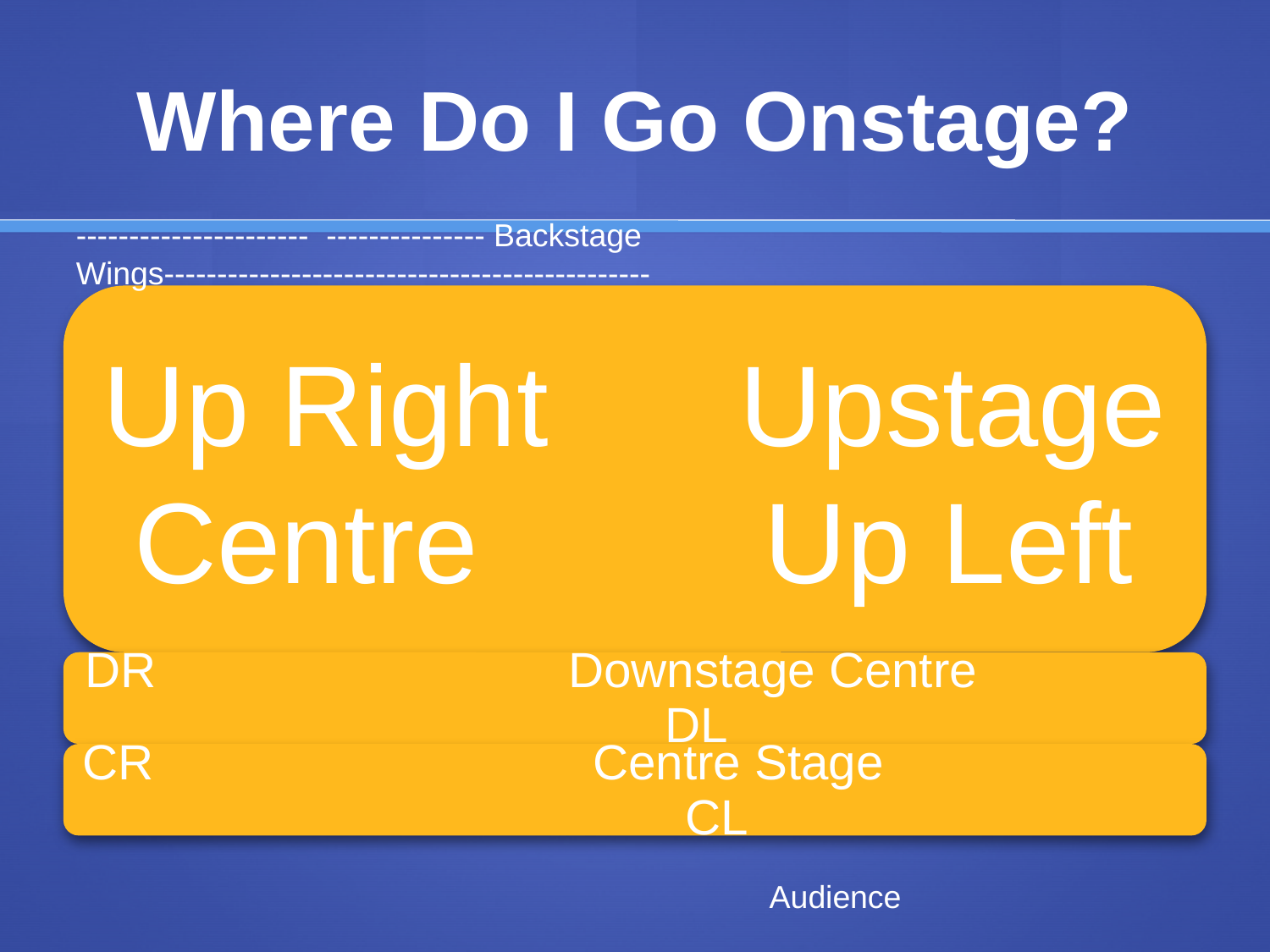

# Where Do I Go Onstage?
----------------------  --------------- Backstage Wings----------------------------------------------

                                                                              Audience